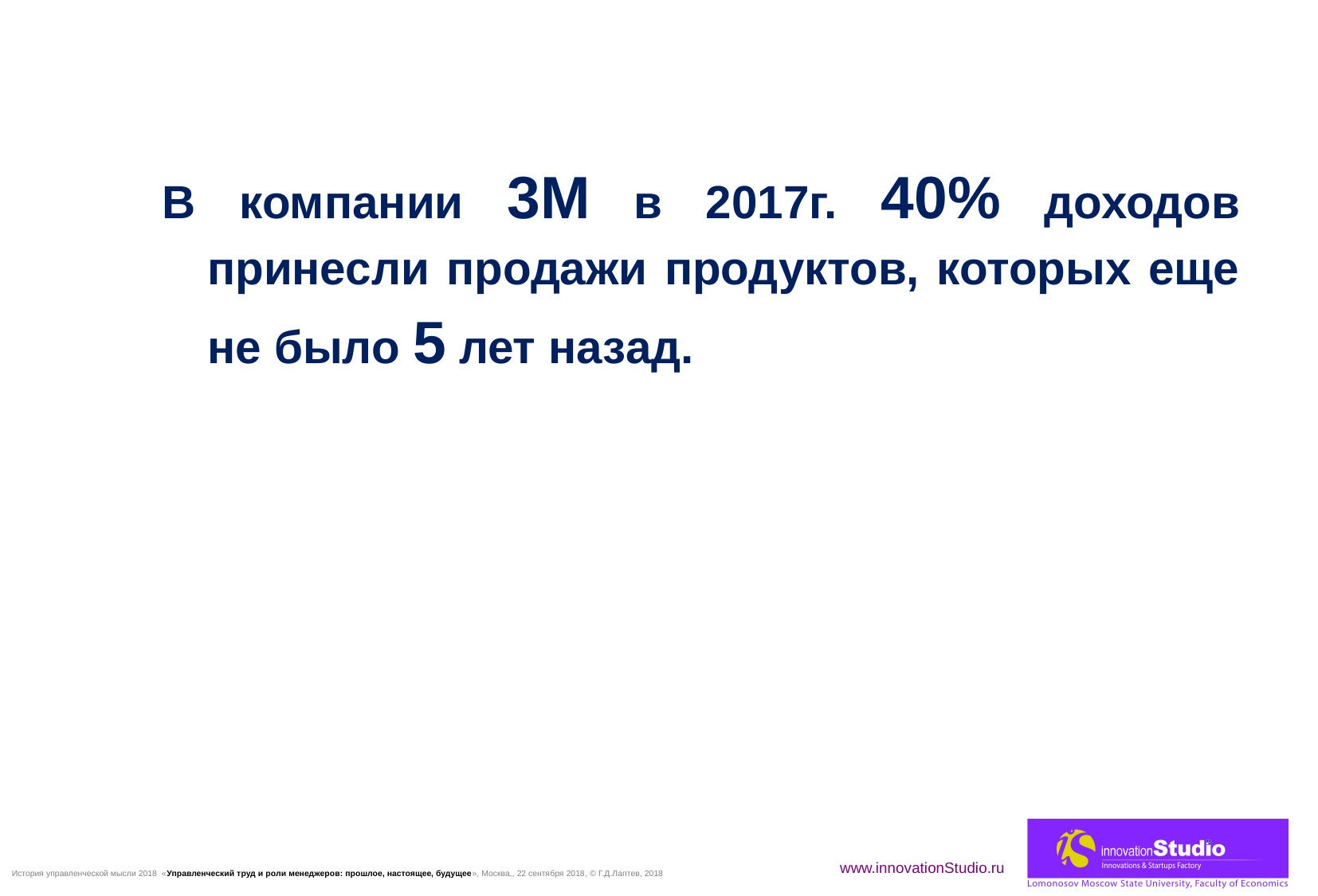

В компании 3M в 2017г. 40% доходов принесли продажи продуктов, которых еще не было 5 лет назад.